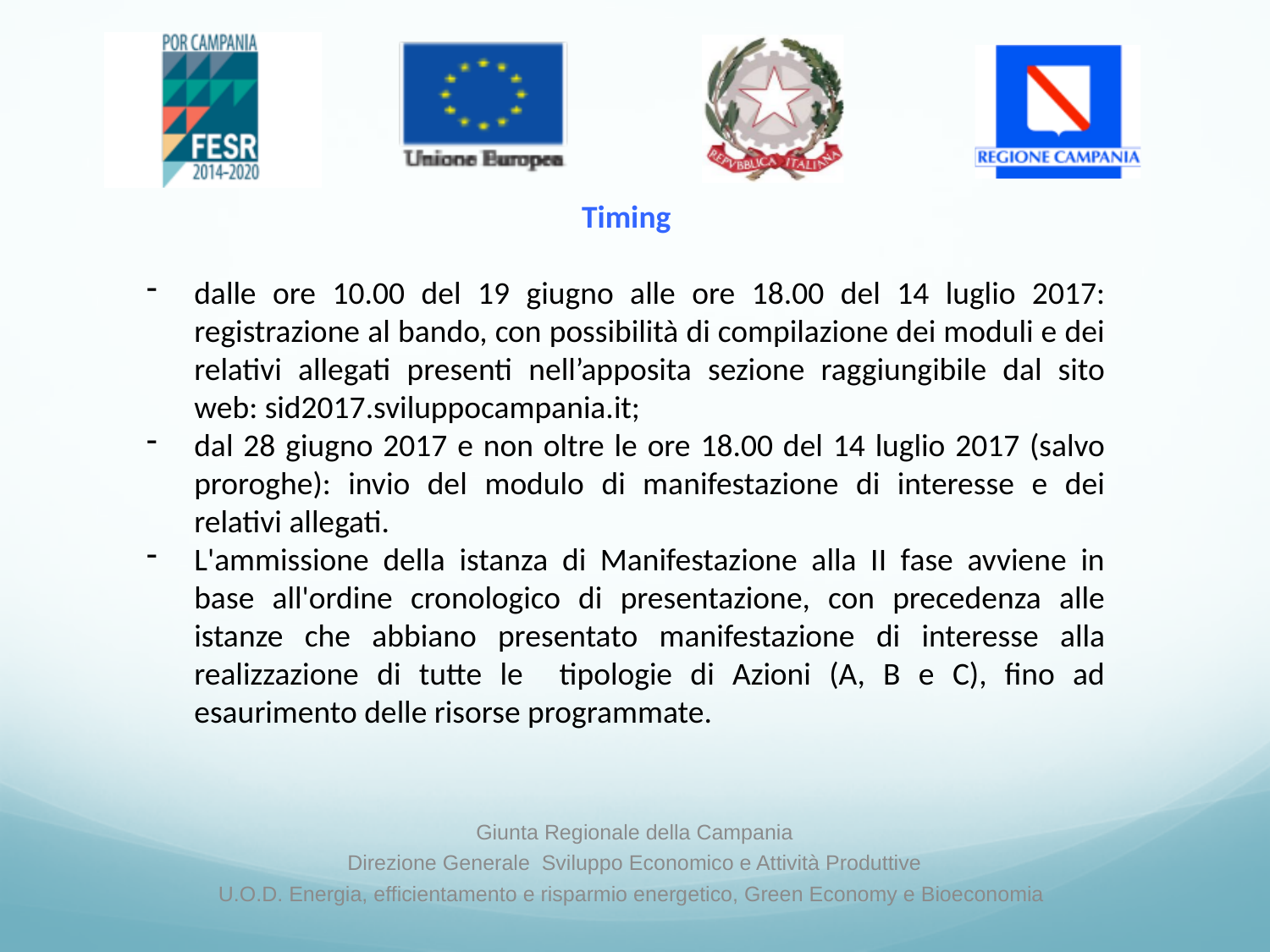

Timing

dalle ore 10.00 del 19 giugno alle ore 18.00 del 14 luglio 2017: registrazione al bando, con possibilità di compilazione dei moduli e dei relativi allegati presenti nell’apposita sezione raggiungibile dal sito web: sid2017.sviluppocampania.it;
dal 28 giugno 2017 e non oltre le ore 18.00 del 14 luglio 2017 (salvo proroghe): invio del modulo di manifestazione di interesse e dei relativi allegati.
L'ammissione della istanza di Manifestazione alla II fase avviene in base all'ordine cronologico di presentazione, con precedenza alle istanze che abbiano presentato manifestazione di interesse alla realizzazione di tutte le  tipologie di Azioni (A, B e C), fino ad esaurimento delle risorse programmate.
Giunta Regionale della Campania
Direzione Generale  Sviluppo Economico e Attività Produttive
U.O.D. Energia, efficientamento e risparmio energetico, Green Economy e Bioeconomia